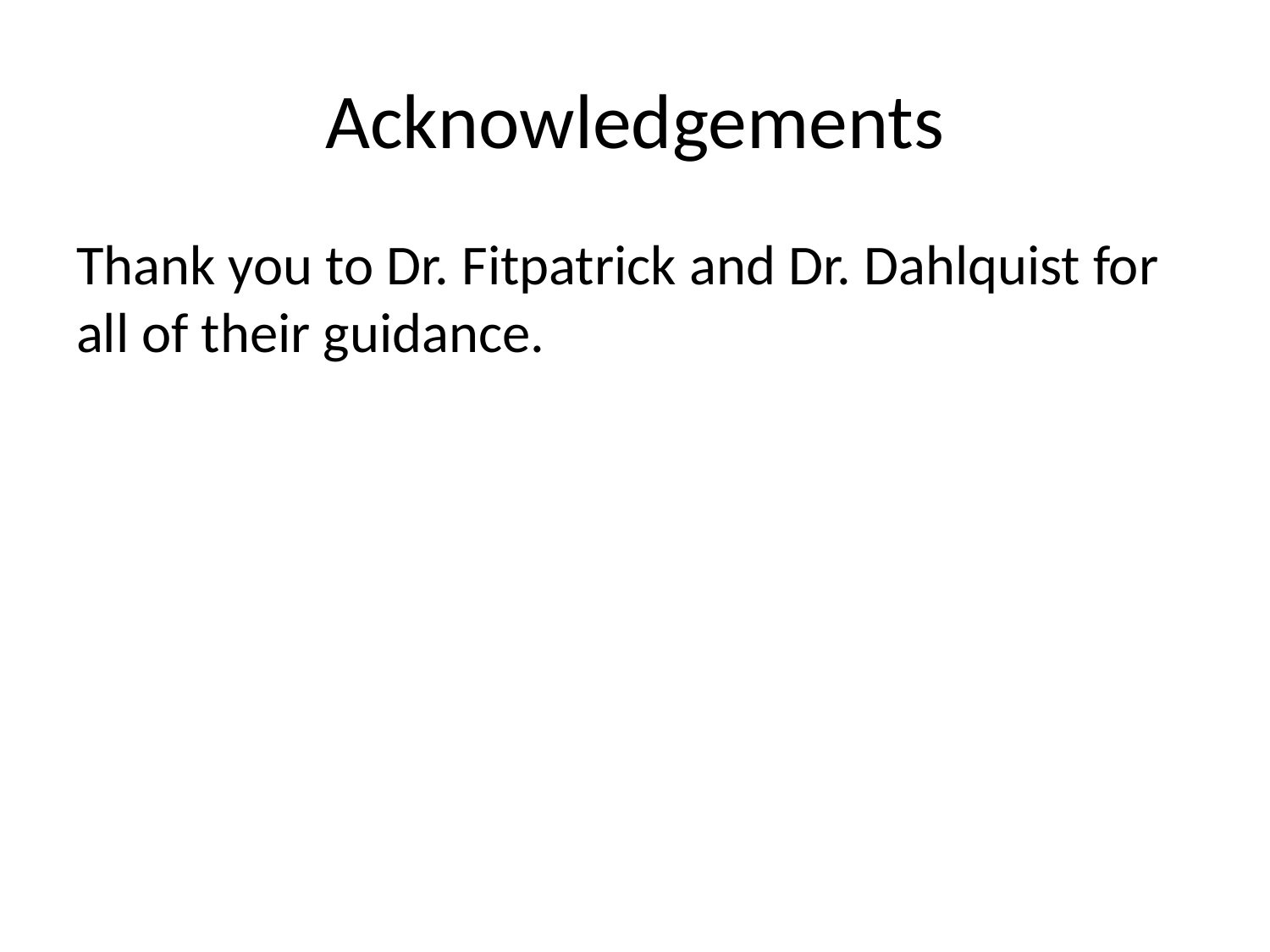

# Acknowledgements
Thank you to Dr. Fitpatrick and Dr. Dahlquist for all of their guidance.